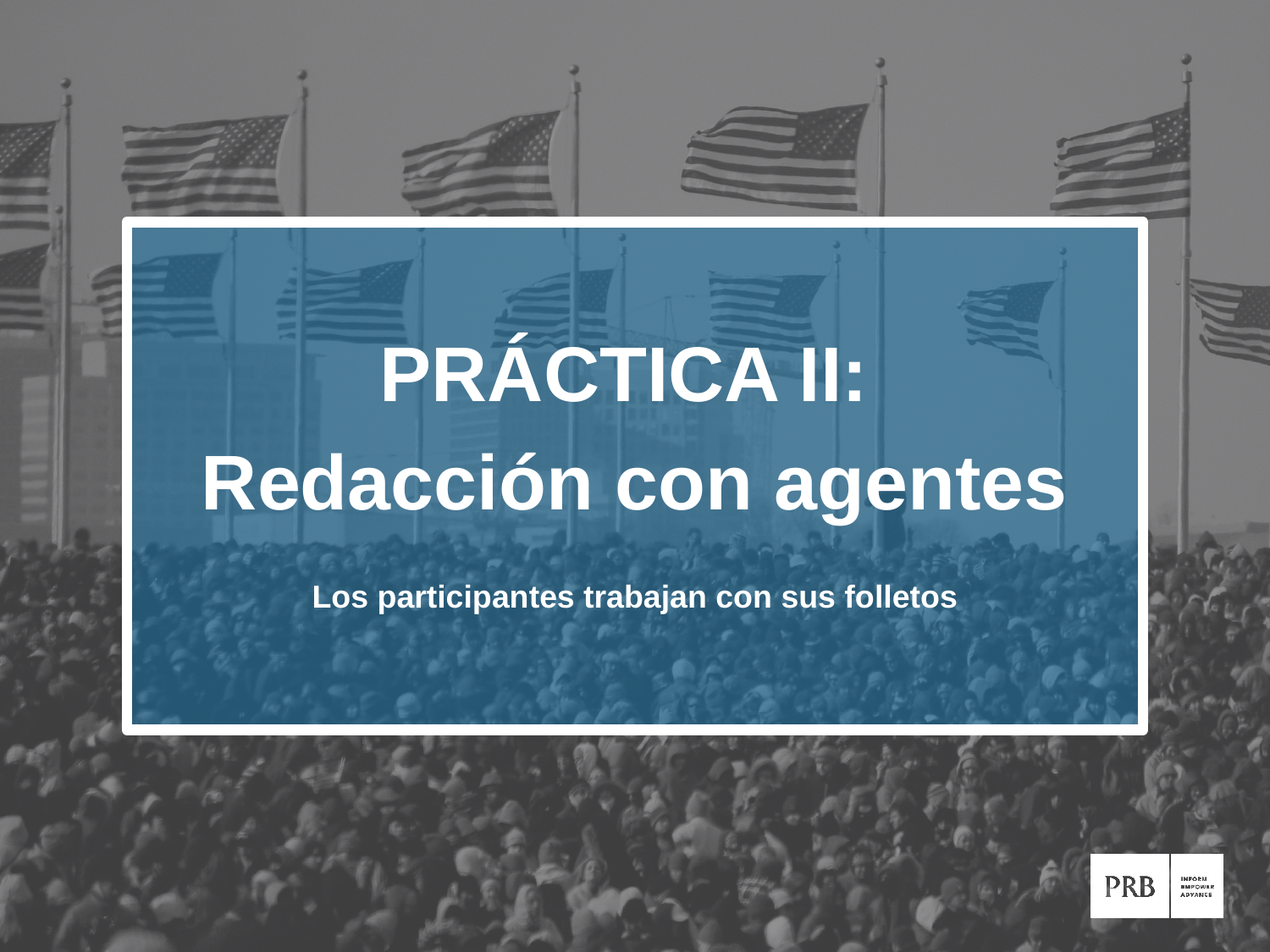

PRÁCTICA II:
Redacción con agentes

Los participantes trabajan con sus folletos